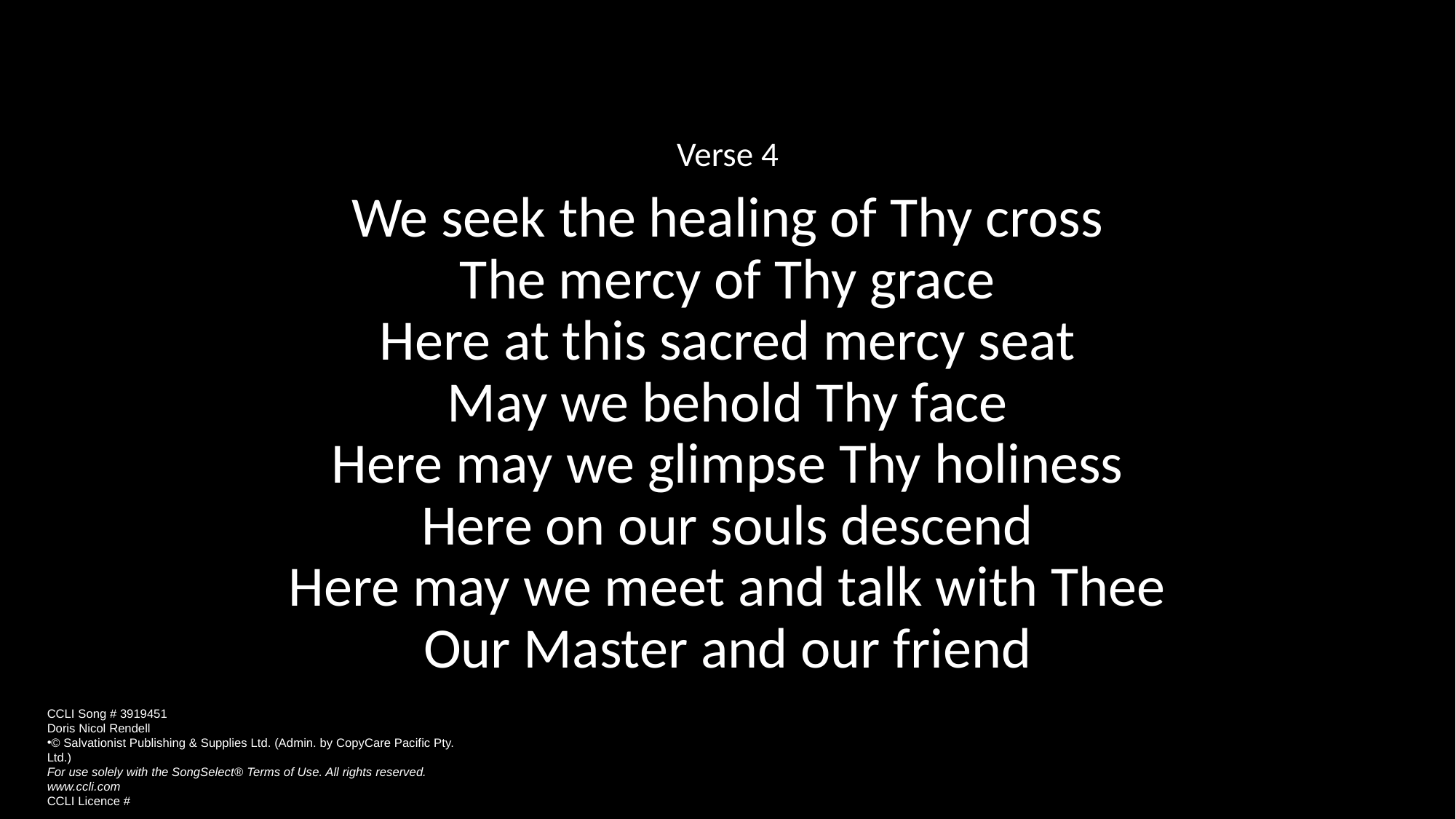

Verse 4
We seek the healing of Thy cross
The mercy of Thy grace
Here at this sacred mercy seat
May we behold Thy face
Here may we glimpse Thy holiness
Here on our souls descend
Here may we meet and talk with Thee
Our Master and our friend

CCLI Song # 3919451
Doris Nicol Rendell
© Salvationist Publishing & Supplies Ltd. (Admin. by CopyCare Pacific Pty. Ltd.)
For use solely with the SongSelect® Terms of Use. All rights reserved. www.ccli.com
CCLI Licence #